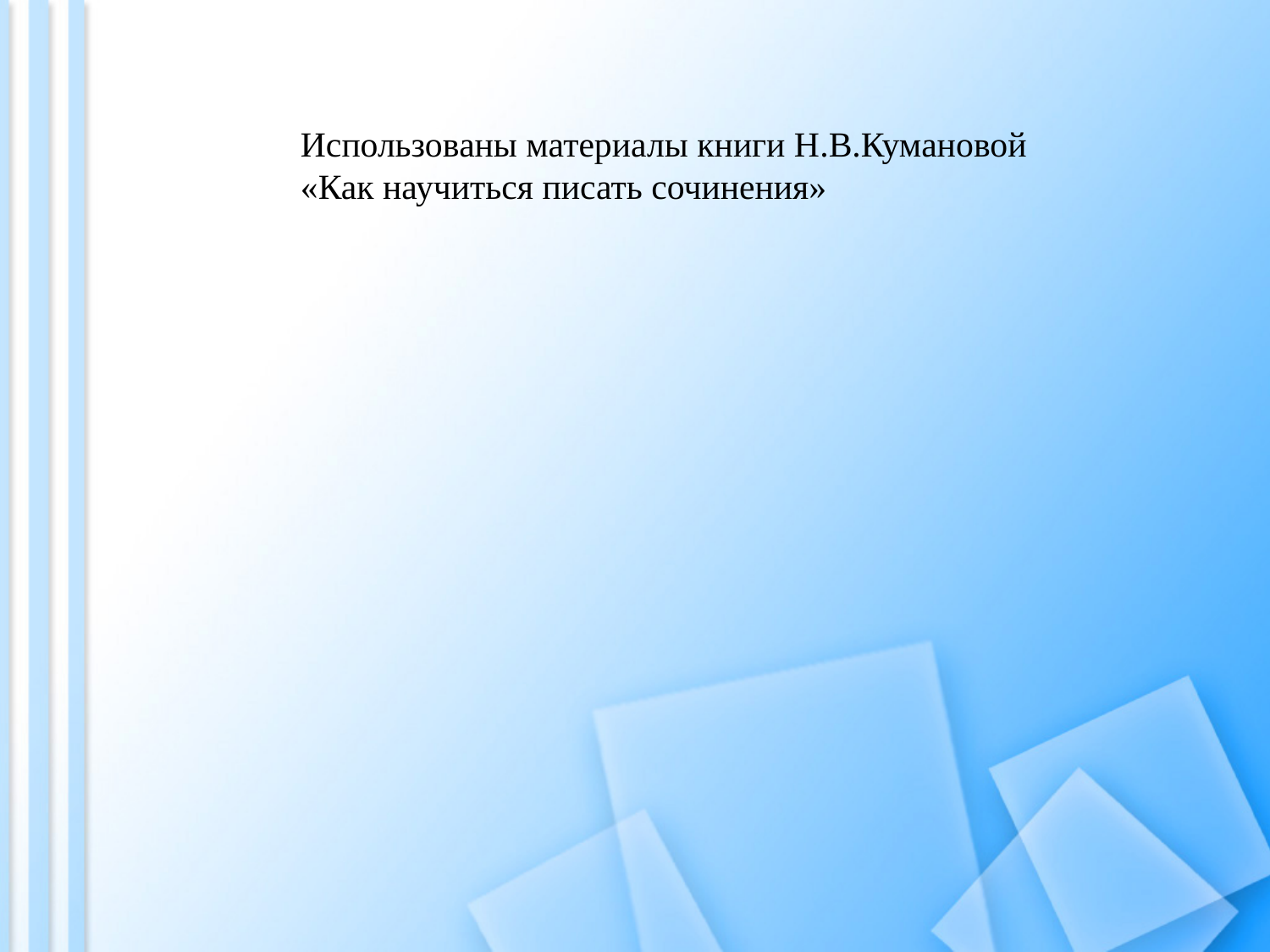

# Использованы материалы книги Н.В.Кумановой «Как научиться писать сочинения»